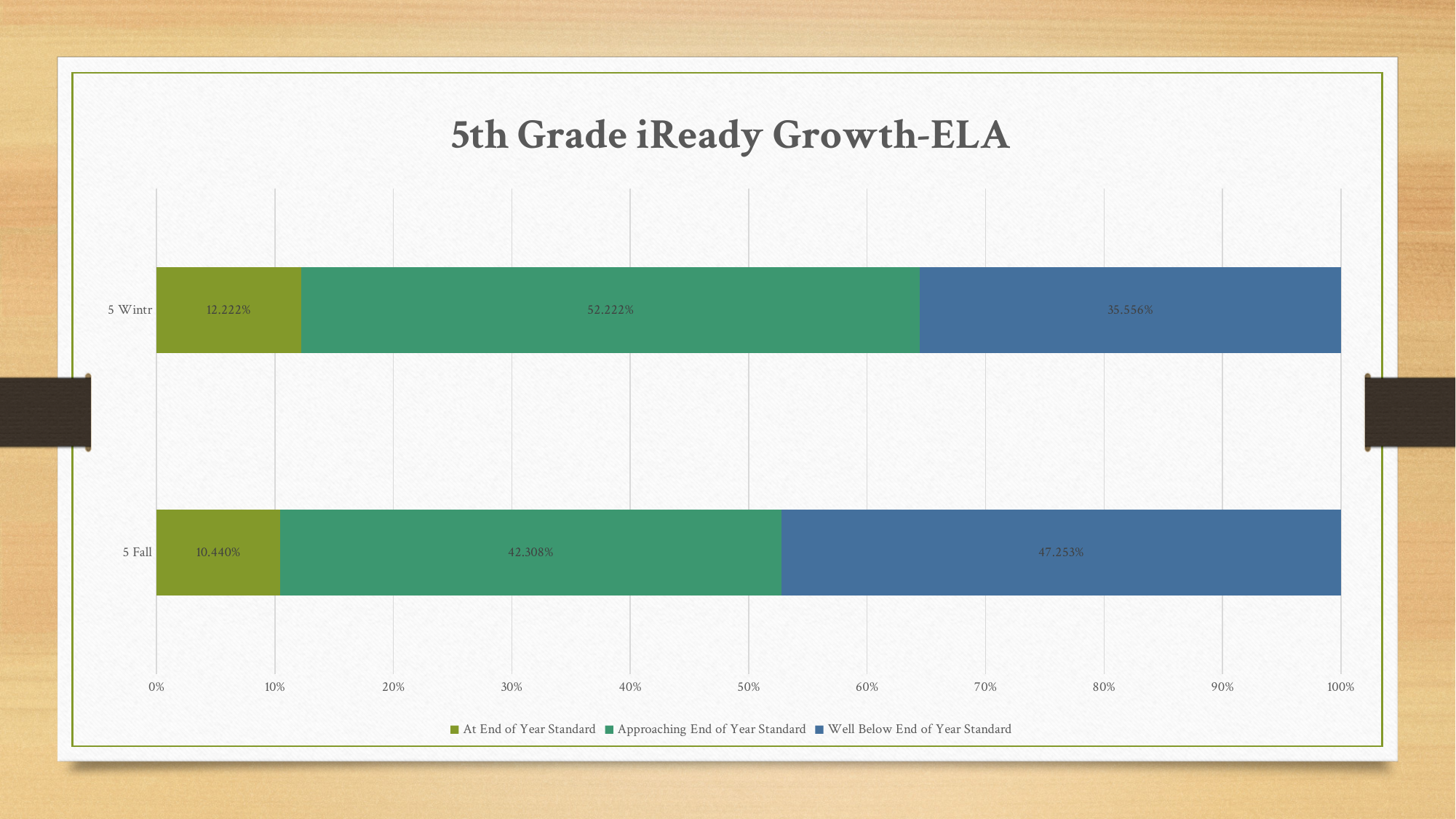

### Chart: 5th Grade iReady Growth-ELA

| Category | At End of Year Standard | Approaching End of Year Standard | Well Below End of Year Standard |
|---|---|---|---|
| 5 Fall | 0.1043956043956044 | 0.4230769230769231 | 0.4725274725274725 |
| 5 Wintr | 0.12222222222222222 | 0.5222222222222223 | 0.35555555555555557 |